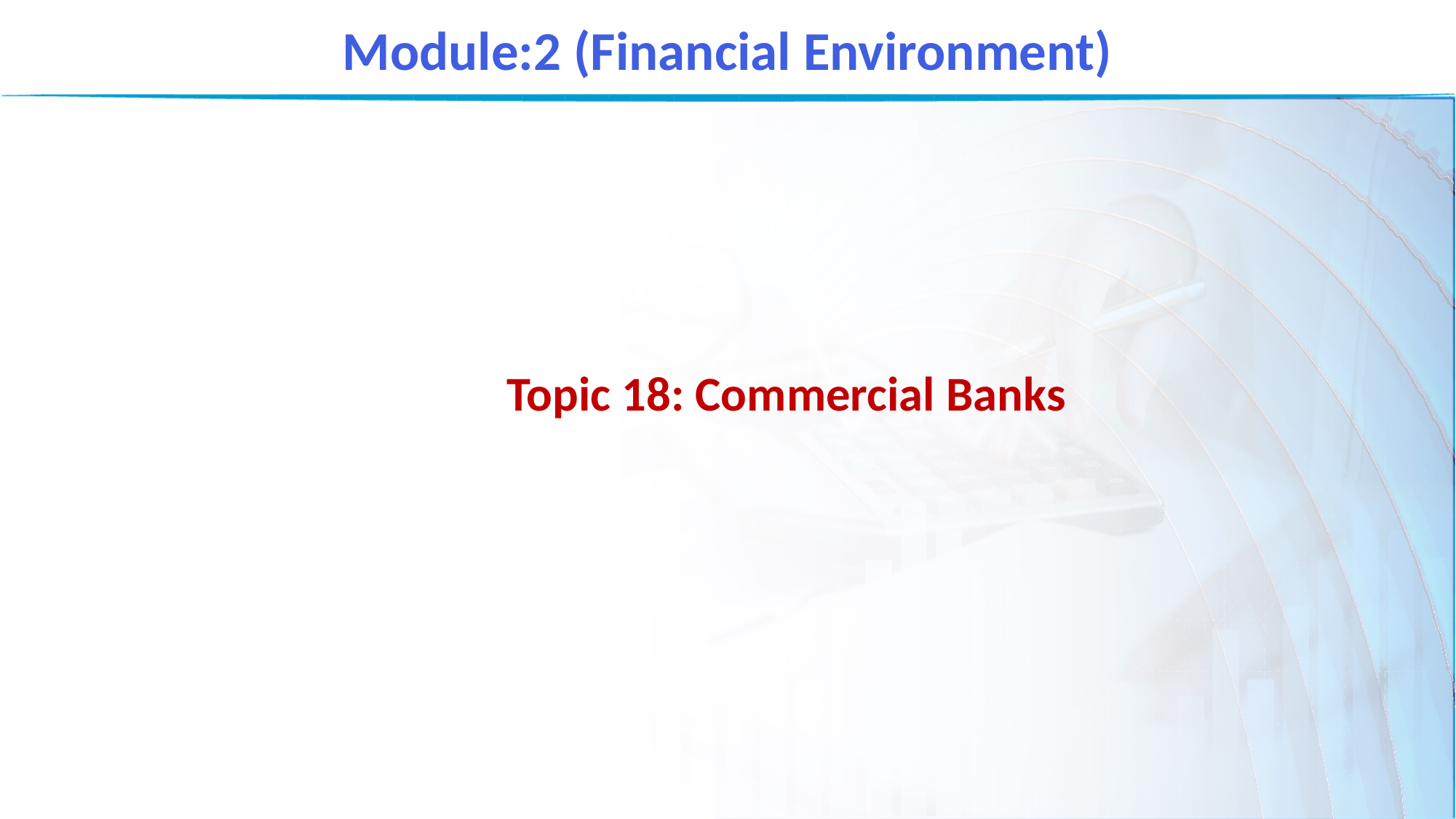

Module:2 (Financial Environment)
Topic 18: Commercial Banks